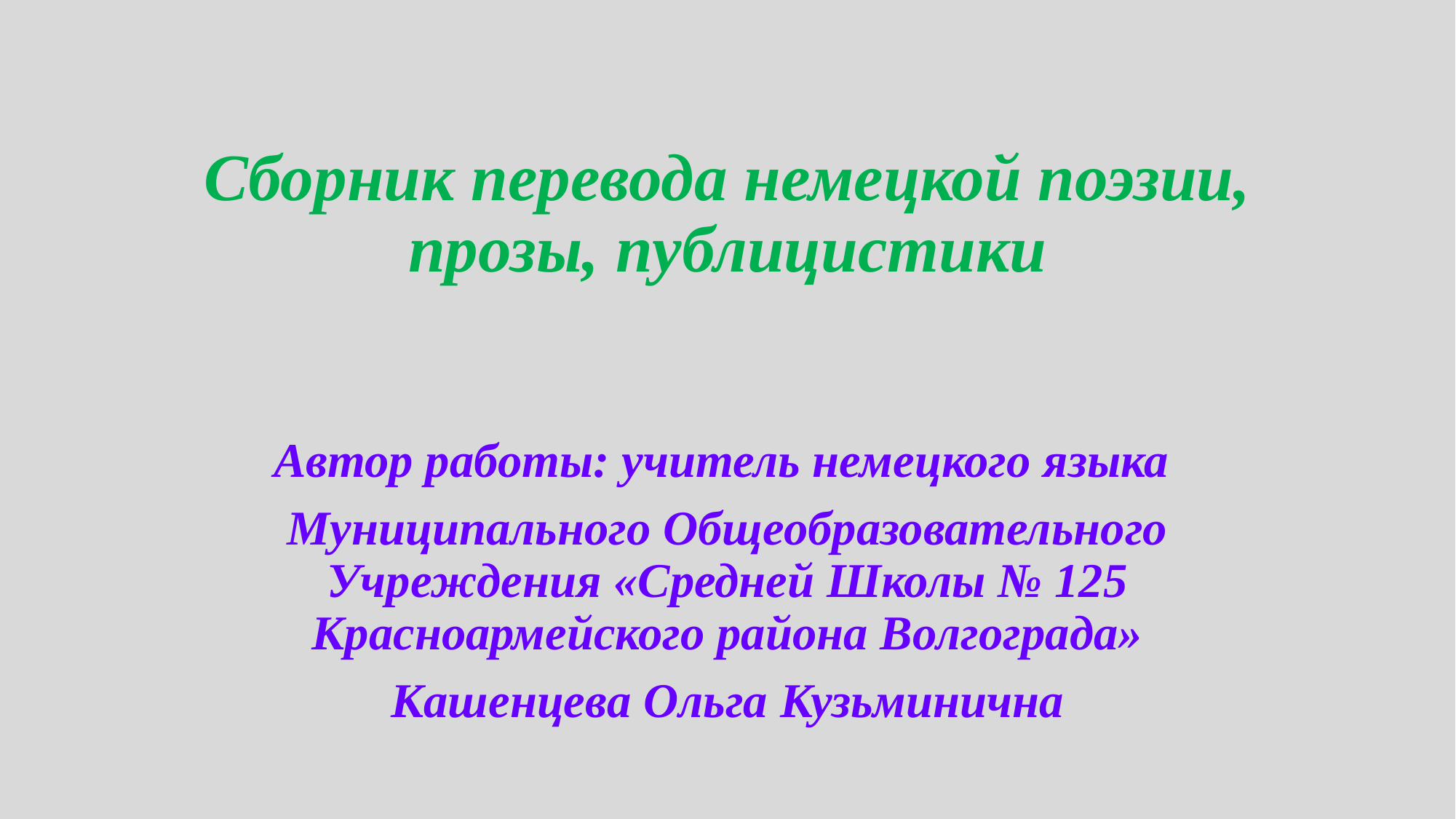

# Сборник перевода немецкой поэзии, прозы, публицистики
Автор работы: учитель немецкого языка
Муниципального Общеобразовательного Учреждения «Средней Школы № 125 Красноармейского района Волгограда»
Кашенцева Ольга Кузьминична